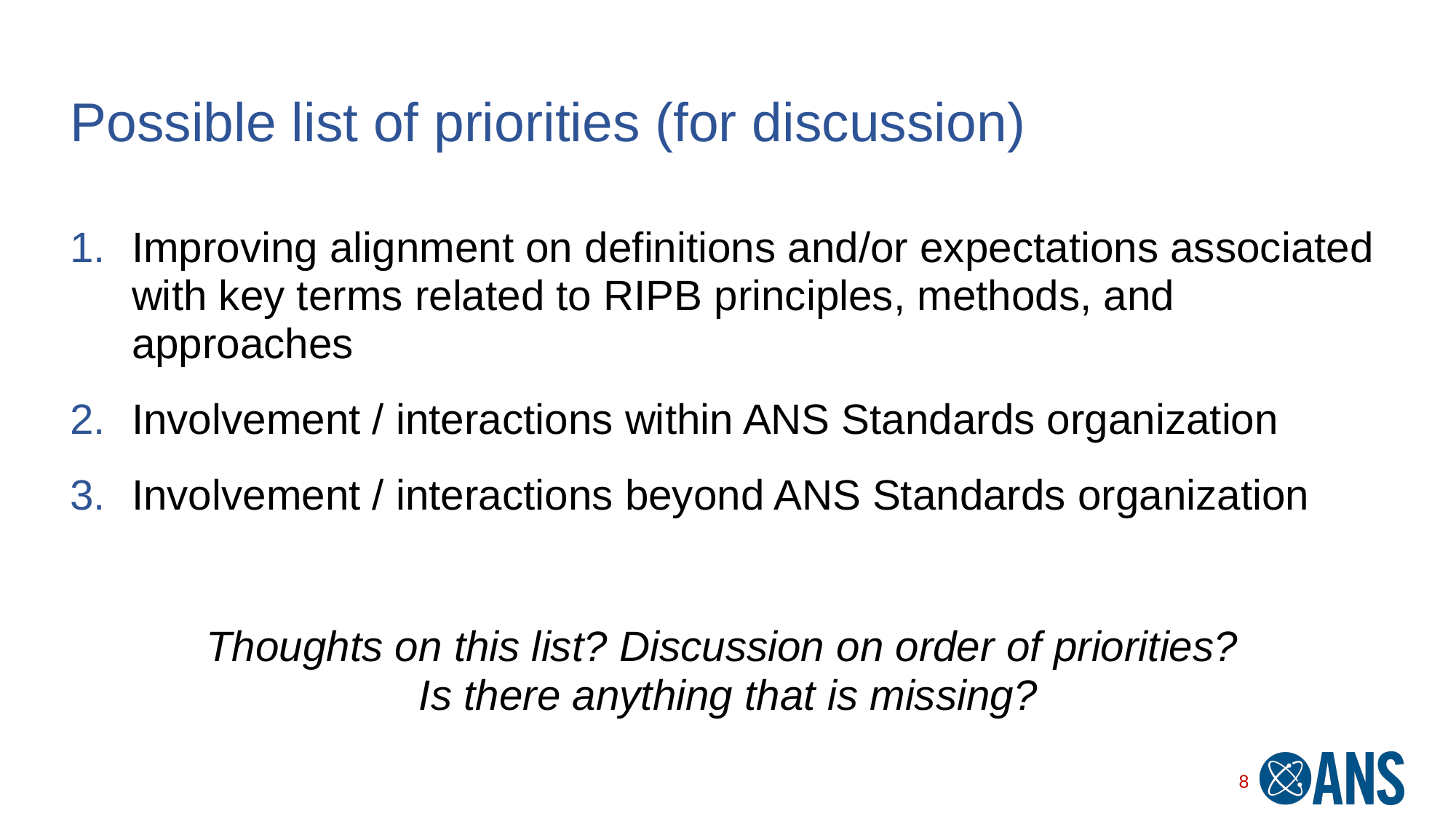

# Possible list of priorities (for discussion)
Improving alignment on definitions and/or expectations associated with key terms related to RIPB principles, methods, and approaches
Involvement / interactions within ANS Standards organization
Involvement / interactions beyond ANS Standards organization

Thoughts on this list? Discussion on order of priorities?
Is there anything that is missing?
8